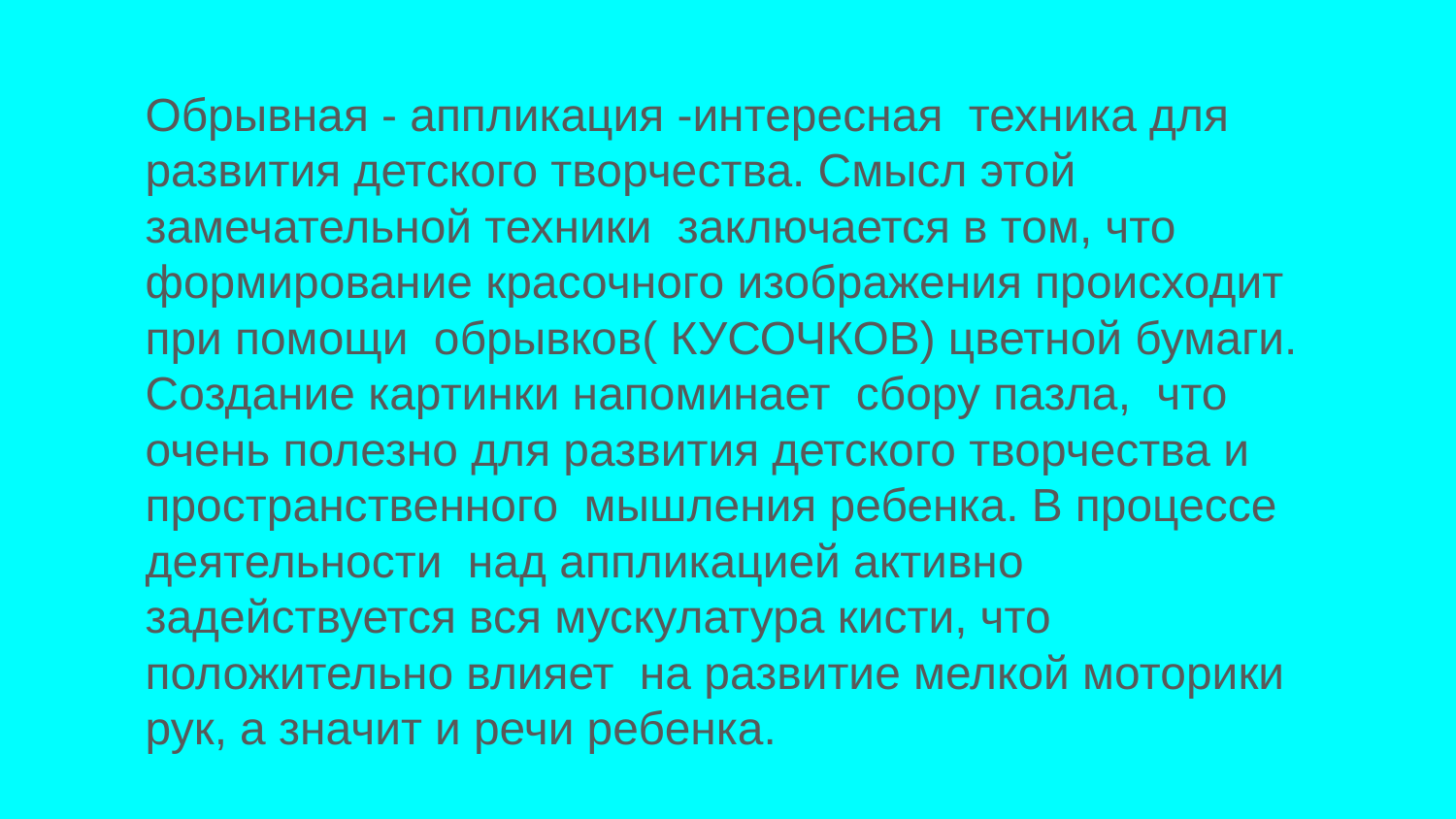

#
Обрывная - аппликация -интересная  техника для  развития детского творчества. Смысл этой замечательной техники  заключается в том, что формирование красочного изображения происходит при помощи  обрывков( КУСОЧКОВ) цветной бумаги. Создание картинки напоминает  сбору пазла,  что очень полезно для развития детского творчества и пространственного  мышления ребенка. В процессе деятельности  над аппликацией активно задействуется вся мускулатура кисти, что положительно влияет  на развитие мелкой моторики рук, а значит и речи ребенка.